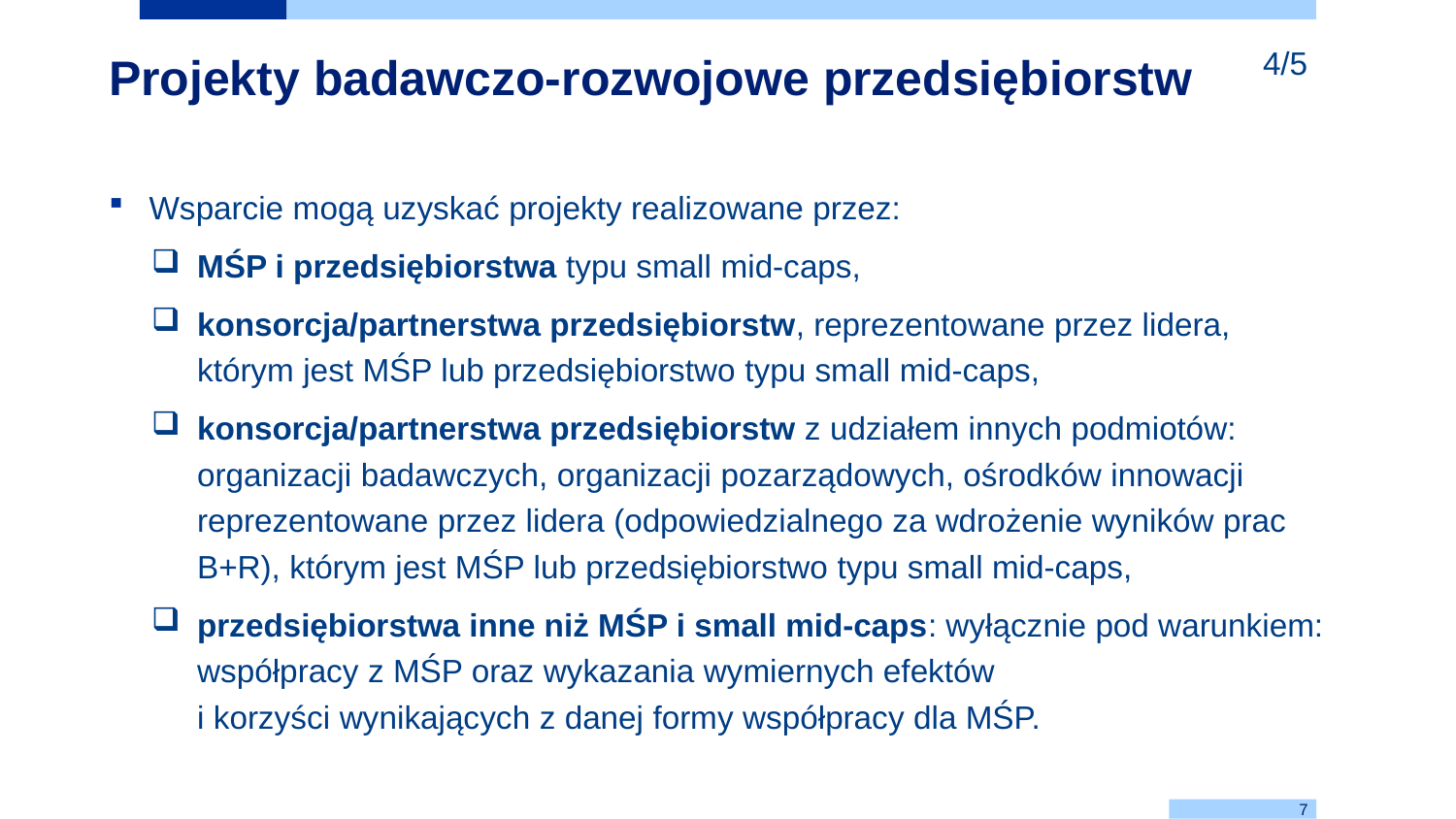

4/5
# Projekty badawczo-rozwojowe przedsiębiorstw
Wsparcie mogą uzyskać projekty realizowane przez:
MŚP i przedsiębiorstwa typu small mid-caps,
konsorcja/partnerstwa przedsiębiorstw, reprezentowane przez lidera,
którym jest MŚP lub przedsiębiorstwo typu small mid-caps,
konsorcja/partnerstwa przedsiębiorstw z udziałem innych podmiotów: organizacji badawczych, organizacji pozarządowych, ośrodków innowacji reprezentowane przez lidera (odpowiedzialnego za wdrożenie wyników prac B+R), którym jest MŚP lub przedsiębiorstwo typu small mid-caps,
przedsiębiorstwa inne niż MŚP i small mid-caps: wyłącznie pod warunkiem: współpracy z MŚP oraz wykazania wymiernych efektów
i korzyści wynikających z danej formy współpracy dla MŚP.
7